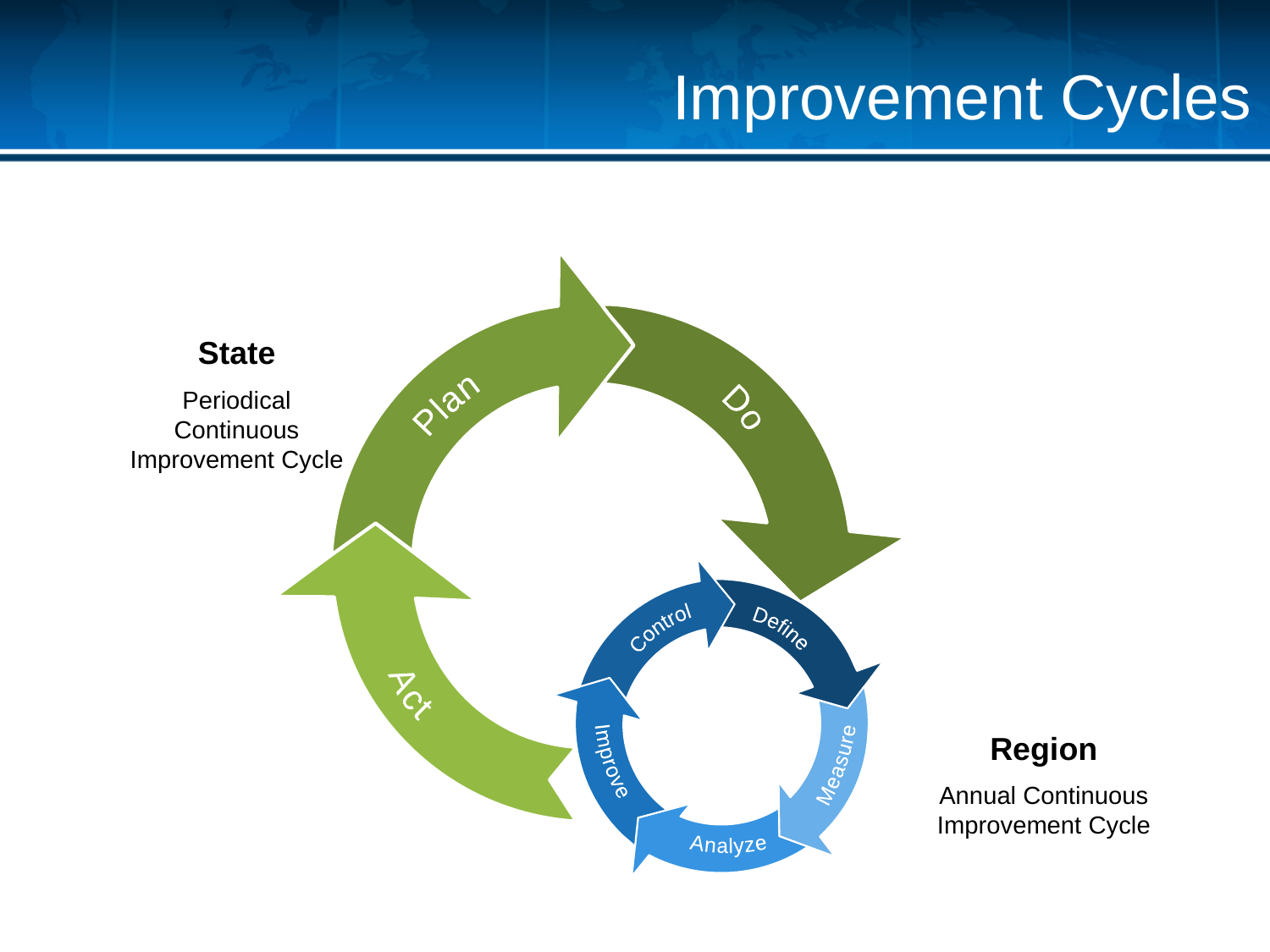

Improvement Cycles

Do
Plan
Act
State
Periodical Continuous Improvement Cycle

Control
Define
Improve
Measure
Analyze
Region
Annual Continuous Improvement Cycle